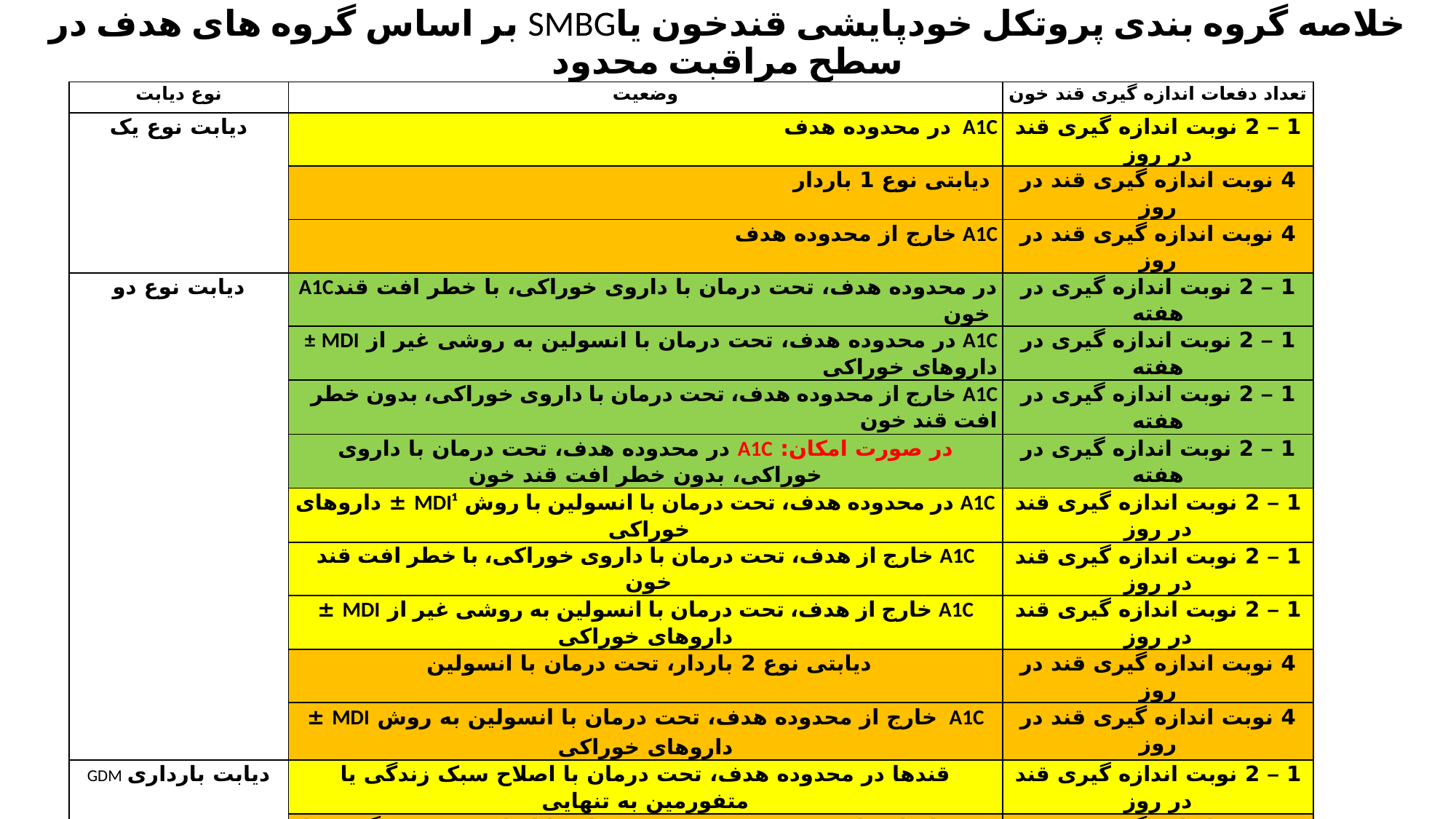

# خلاصه گروه بندی پروتکل خودپایشی قندخون یاSMBG بر اساس گروه های هدف در سطح مراقبت محدود
| نوع دیابت | وضعیت | تعداد دفعات اندازه گیری قند خون |
| --- | --- | --- |
| دیابت نوع یک | A1C در محدوده هدف | 1 – 2 نوبت اندازه گیری قند در روز |
|  | دیابتی نوع 1 باردار | 4 نوبت اندازه گیری قند در روز |
|  | A1C خارج از محدوده هدف | 4 نوبت اندازه گیری قند در روز |
| دیابت نوع دو | A1Cدر محدوده هدف، تحت درمان با داروی خوراکی، با خطر افت قند خون | 1 – 2 نوبت اندازه گیری در هفته |
|  | A1C در محدوده هدف، تحت درمان با انسولین به روشی غیر از MDI ± داروهای خوراکی | 1 – 2 نوبت اندازه گیری در هفته |
|  | A1C خارج از محدوده هدف، تحت درمان با داروی خوراکی، بدون خطر افت قند خون | 1 – 2 نوبت اندازه گیری در هفته |
|  | در صورت امکان: A1C در محدوده هدف، تحت درمان با داروی خوراکی، بدون خطر افت قند خون | 1 – 2 نوبت اندازه گیری در هفته |
|  | A1C در محدوده هدف، تحت درمان با انسولین با روش MDI¹ ± داروهای خوراکی | 1 – 2 نوبت اندازه گیری قند در روز |
|  | A1C خارج از هدف، تحت درمان با داروی خوراکی، با خطر افت قند خون | 1 – 2 نوبت اندازه گیری قند در روز |
|  | A1C خارج از هدف، تحت درمان با انسولین به روشی غیر از MDI ± داروهای خوراکی | 1 – 2 نوبت اندازه گیری قند در روز |
|  | دیابتی نوع 2 باردار، تحت درمان با انسولین | 4 نوبت اندازه گیری قند در روز |
|  | A1C خارج از محدوده هدف، تحت درمان با انسولین به روش MDI ± داروهای خوراکی | 4 نوبت اندازه گیری قند در روز |
| دیابت بارداری GDM | قندها در محدوده هدف، تحت درمان با اصلاح سبک زندگی یا متفورمین به تنهایی | 1 – 2 نوبت اندازه گیری قند در روز |
|  | قندها خارج از محدوده هدف، تحت درمان با اصلاح سبک زندگی و یا متفورمین به تنهایی | 4 نوبت اندازه گیری قند در روز |
|  | تحت درمان با انسولین | 4 نوبت اندازه گیری قند در روز |